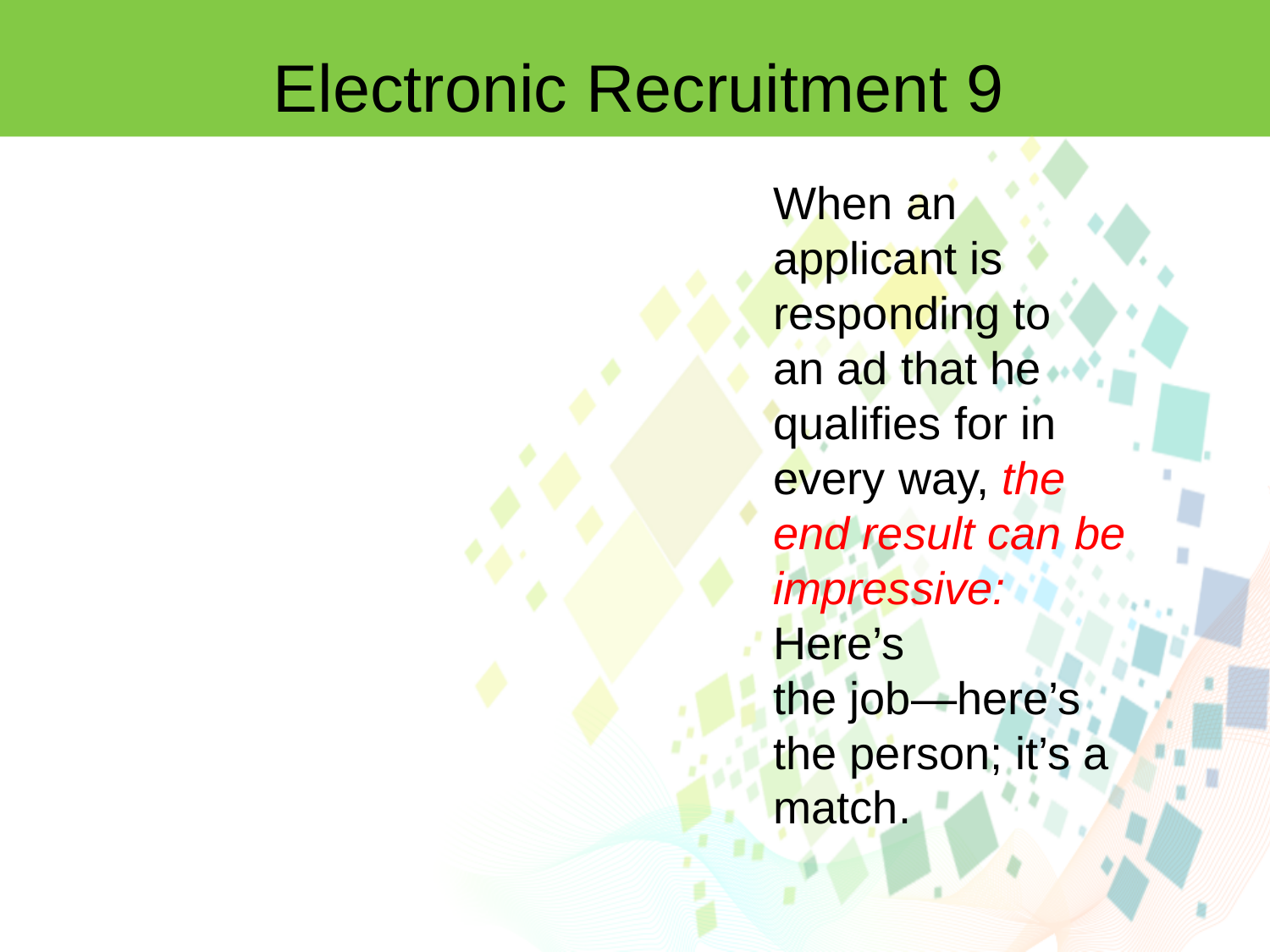

Electronic Recruitment 9
When an applicant is responding to
an ad that he qualifies for in every way, the end result can be impressive: Here’s
the job—here’s the person; it’s a match.